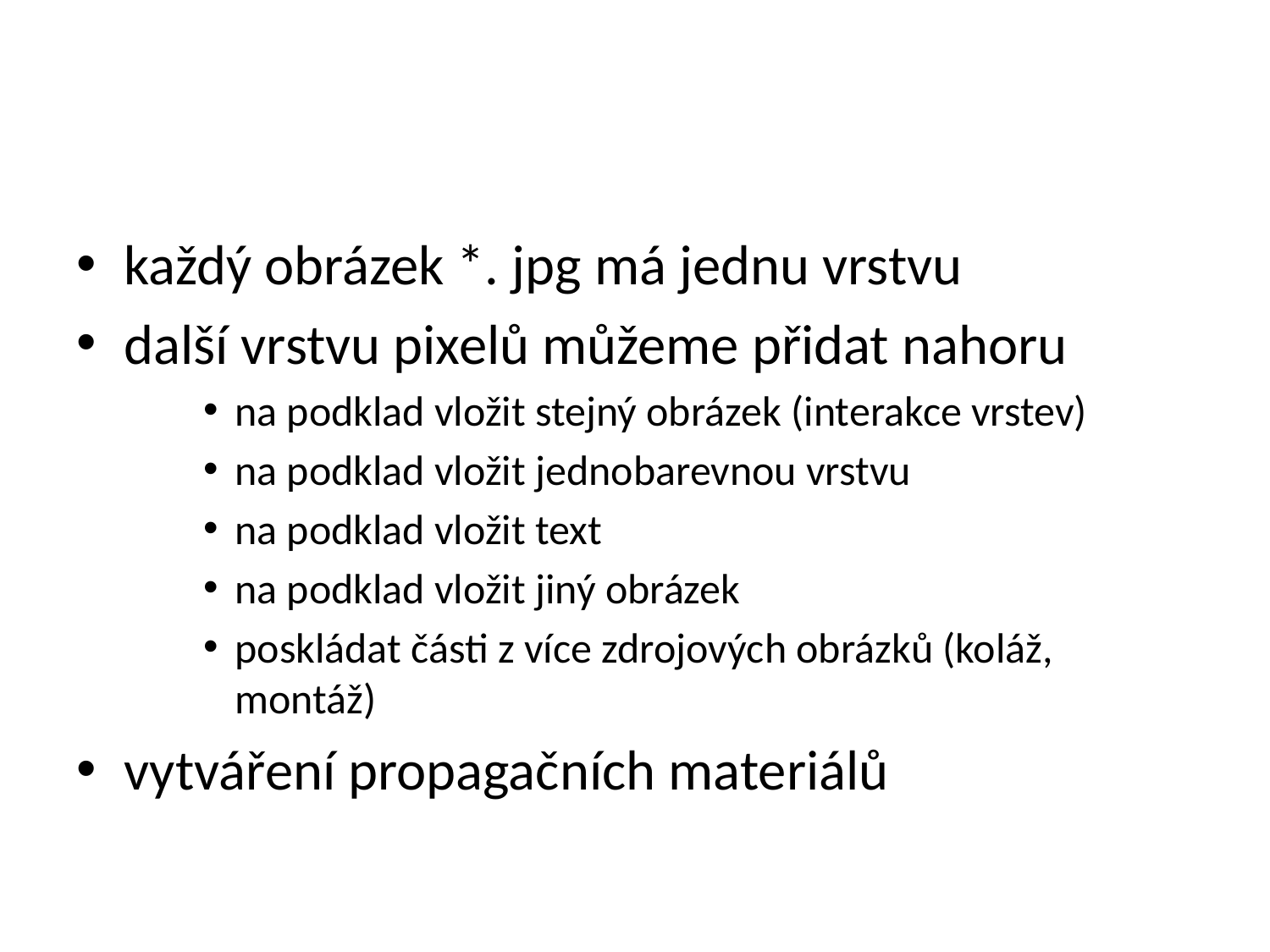

# Vrstvy
každý obrázek *. jpg má jednu vrstvu
další vrstvu pixelů můžeme přidat nahoru
na podklad vložit stejný obrázek (interakce vrstev)
na podklad vložit jednobarevnou vrstvu
na podklad vložit text
na podklad vložit jiný obrázek
poskládat části z více zdrojových obrázků (koláž, montáž)
vytváření propagačních materiálů